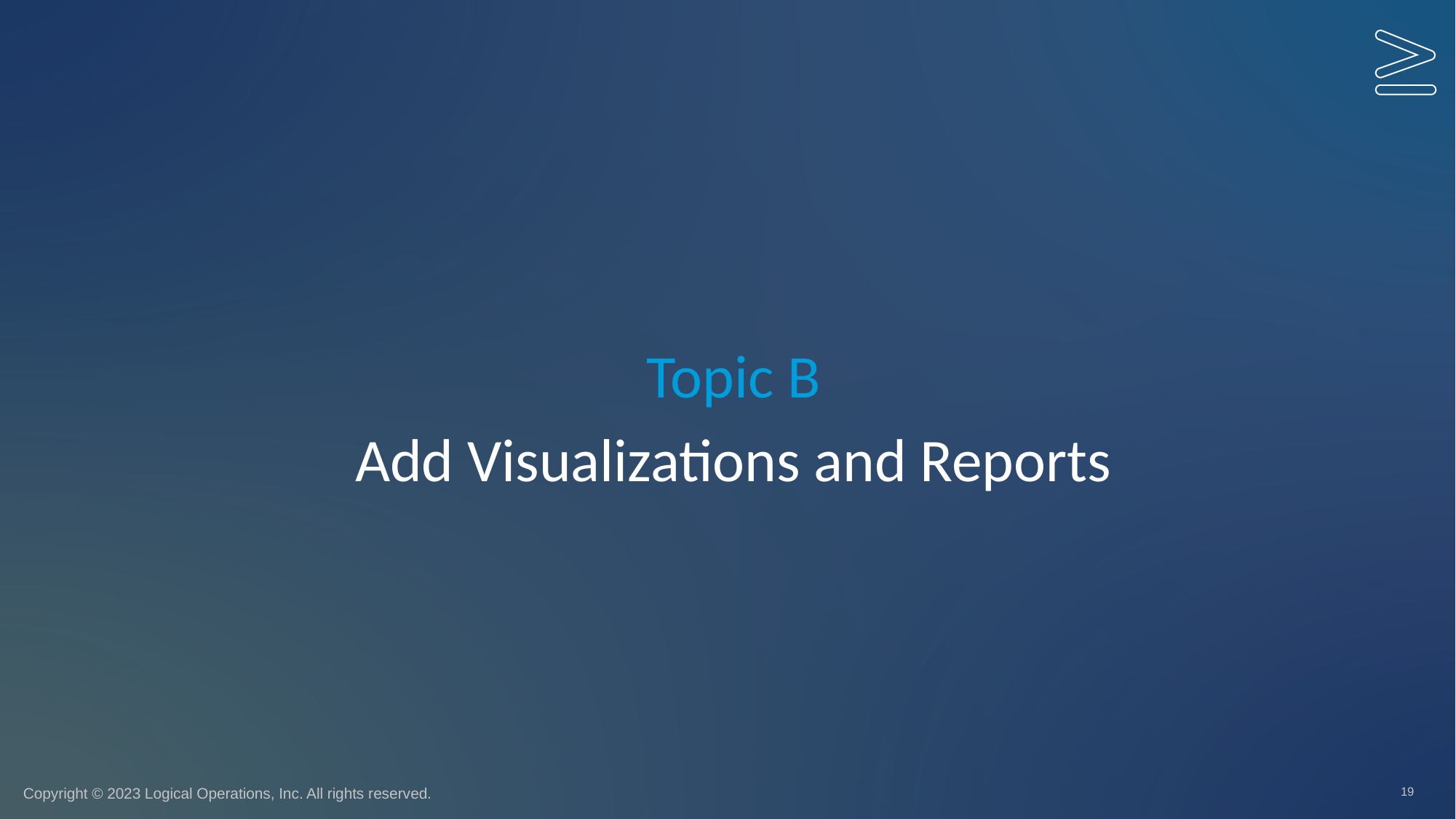

Topic B
# Add Visualizations and Reports
19